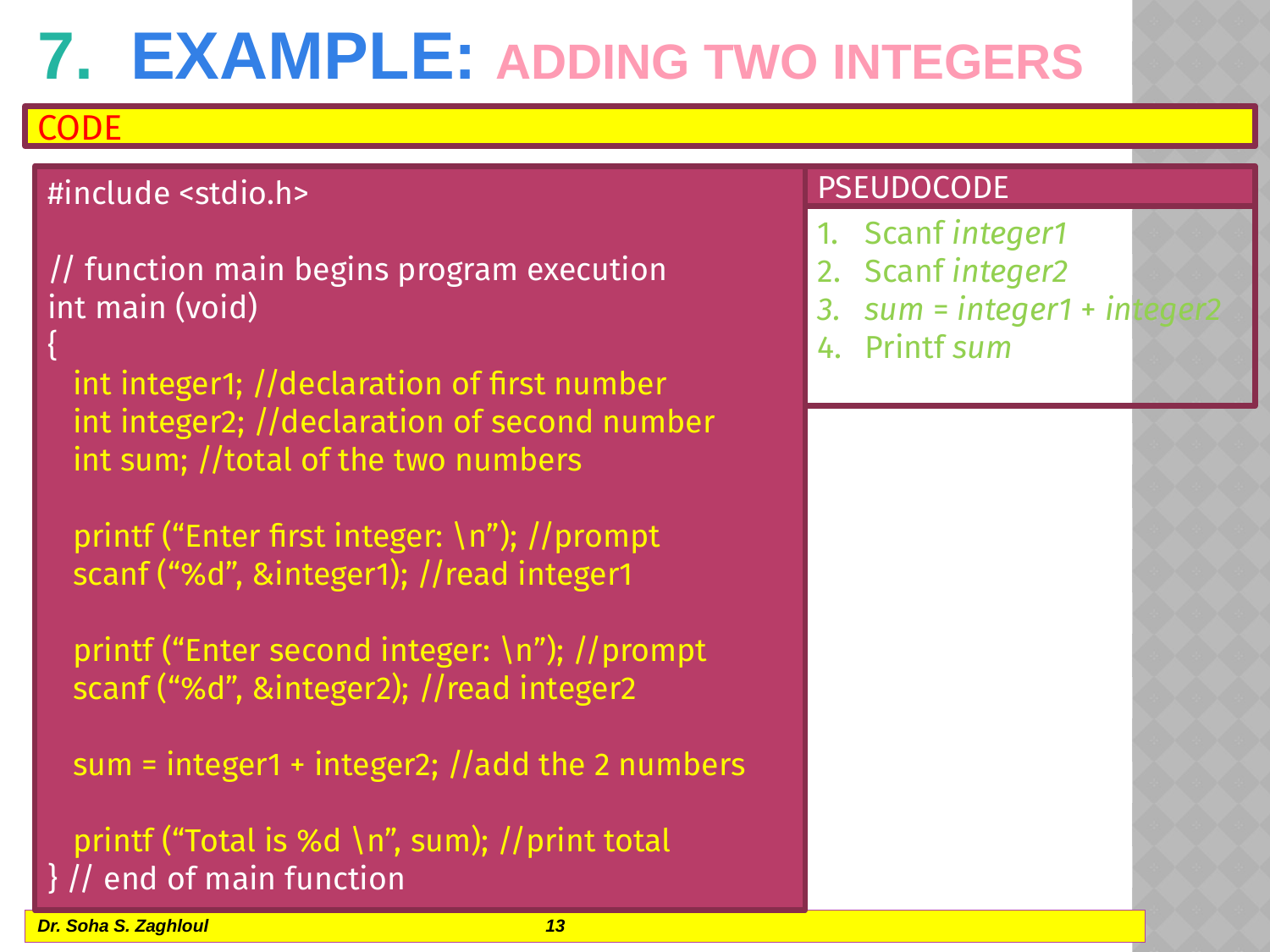

7.  eXAMPLE: Adding Two Integers
CODE
#include <stdio.h>

// function main begins program execution
int main (void)
{
   int integer1; //declaration of first number
   int integer2; //declaration of second number
   int sum; //total of the two numbers

   printf (“Enter first integer: \n”); //prompt
   scanf (“%d”, &integer1); //read integer1

   printf (“Enter second integer: \n”); //prompt
   scanf (“%d”, &integer2); //read integer2

   sum = integer1 + integer2; //add the 2 numbers

   printf (“Total is %d \n”, sum); //print total
} // end of main function
PSEUDOCODE
Scanf integer1
Scanf integer2
sum = integer1 + integer2
Printf sum
Dr. Soha S. Zaghloul			13
©1992-2013 by Pearson Education, Inc. All Rights Reserved.